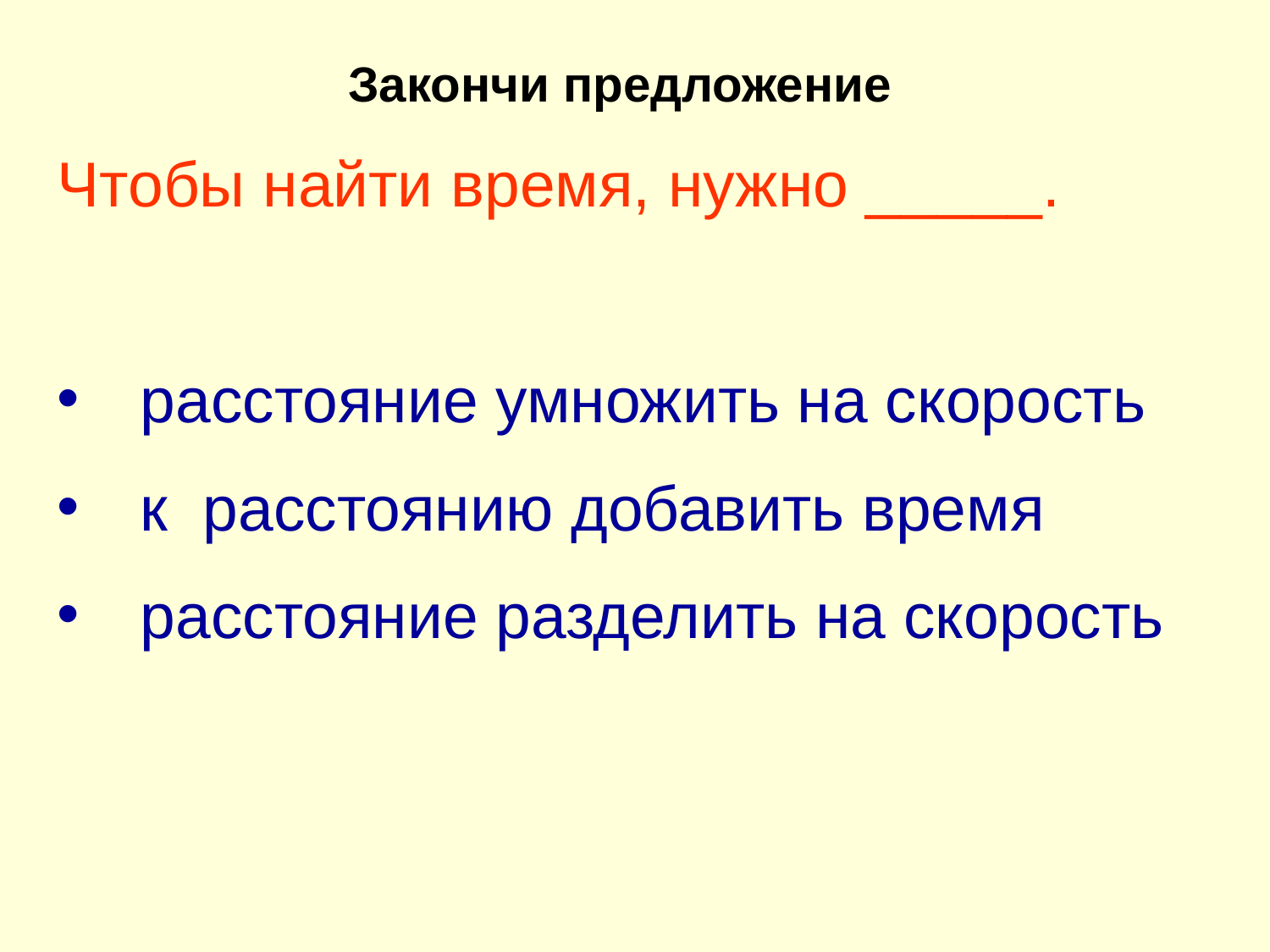

Закончи предложение
Чтобы найти время, нужно _____.

  расстояние умножить на скорость
  к  расстоянию добавить время
  расстояние разделить на скорость